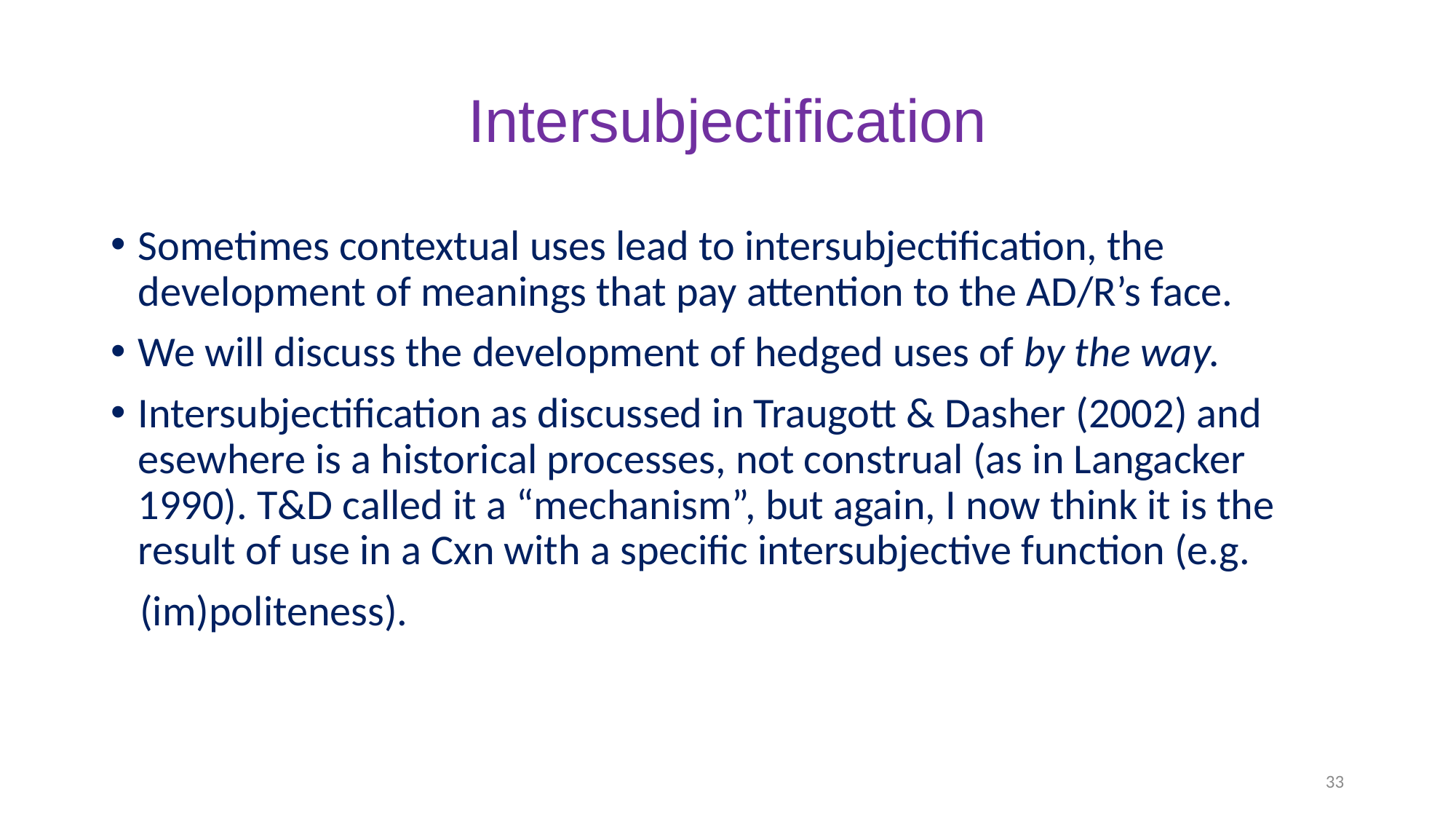

# Intersubjectification
Sometimes contextual uses lead to intersubjectification, the development of meanings that pay attention to the AD/R’s face.
We will discuss the development of hedged uses of by the way.
Intersubjectification as discussed in Traugott & Dasher (2002) and esewhere is a historical processes, not construal (as in Langacker 1990). T&D called it a “mechanism”, but again, I now think it is the result of use in a Cxn with a specific intersubjective function (e.g.
   (im)politeness).

33